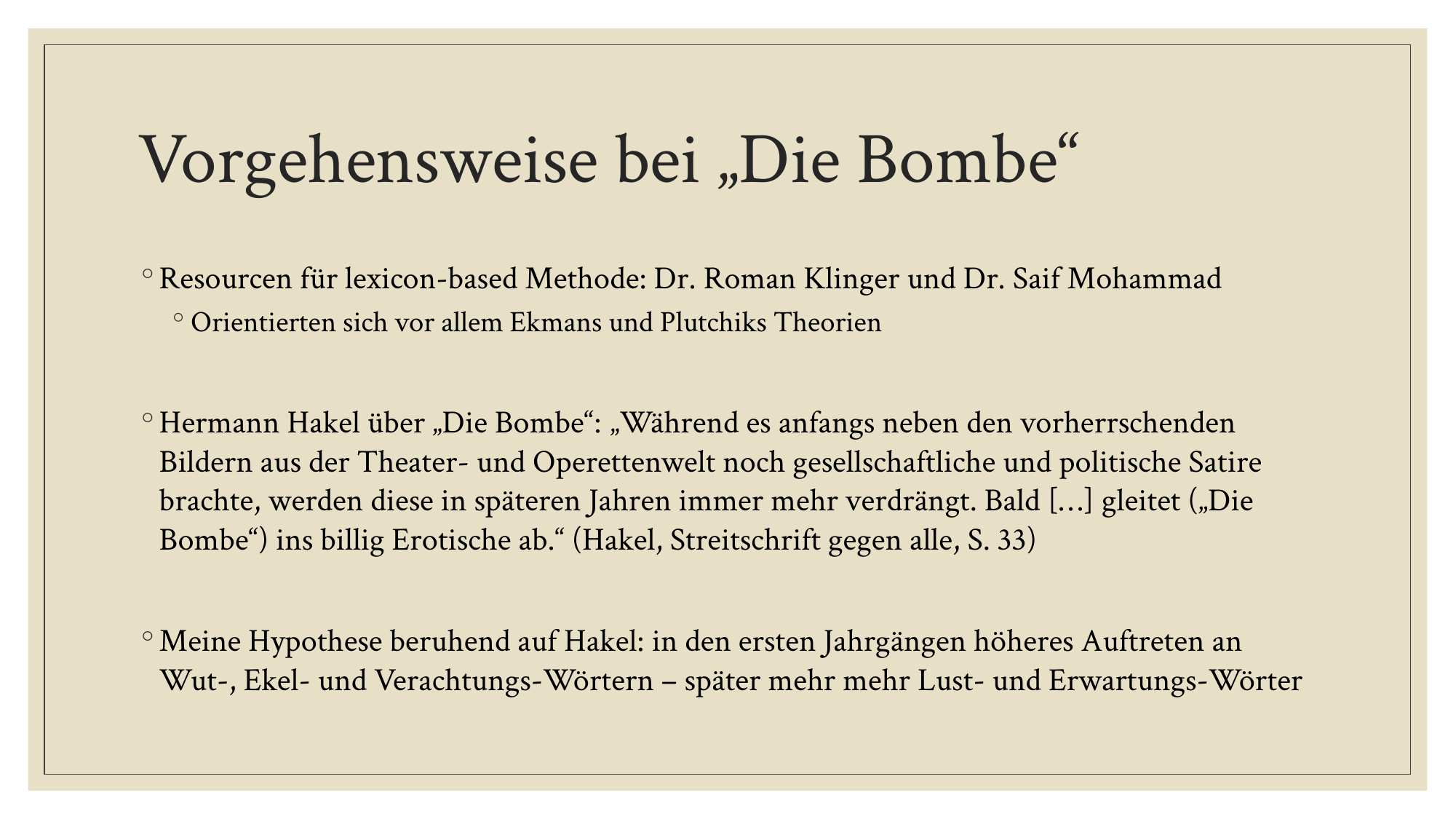

# Vorgehensweise bei „Die Bombe“
Resourcen für lexicon-based Methode: Dr. Roman Klinger und Dr. Saif Mohammad
Orientierten sich vor allem Ekmans und Plutchiks Theorien

Hermann Hakel über „Die Bombe“: „Während es anfangs neben den vorherrschenden Bildern aus der Theater- und Operettenwelt noch gesellschaftliche und politische Satire brachte, werden diese in späteren Jahren immer mehr verdrängt. Bald […] gleitet („Die Bombe“) ins billig Erotische ab.“ (Hakel, Streitschrift gegen alle, S. 33)

Meine Hypothese beruhend auf Hakel: in den ersten Jahrgängen höheres Auftreten an Wut-, Ekel- und Verachtungs-Wörtern – später mehr mehr Lust- und Erwartungs-Wörter